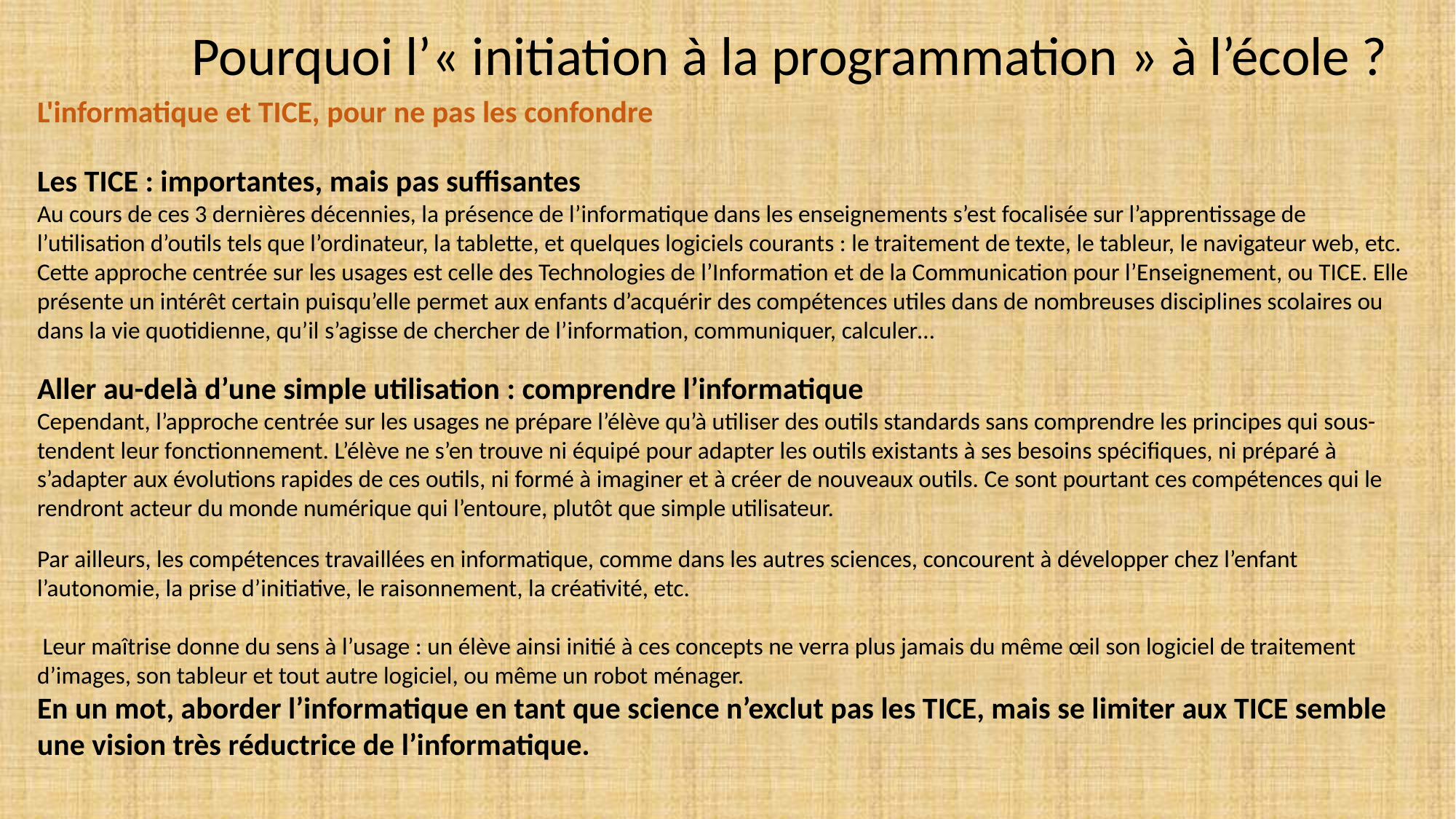

# Pourquoi l’« initiation à la programmation » à l’école ?
L'informatique et TICE, pour ne pas les confondre
Les TICE : importantes, mais pas suffisantes
Au cours de ces 3 dernières décennies, la présence de l’informatique dans les enseignements s’est focalisée sur l’apprentissage de l’utilisation d’outils tels que l’ordinateur, la tablette, et quelques logiciels courants : le traitement de texte, le tableur, le navigateur web, etc.
Cette approche centrée sur les usages est celle des Technologies de l’Information et de la Communication pour l’Enseignement, ou TICE. Elle présente un intérêt certain puisqu’elle permet aux enfants d’acquérir des compétences utiles dans de nombreuses disciplines scolaires ou dans la vie quotidienne, qu’il s’agisse de chercher de l’information, communiquer, calculer…
Aller au-delà d’une simple utilisation : comprendre l’informatique
Cependant, l’approche centrée sur les usages ne prépare l’élève qu’à utiliser des outils standards sans comprendre les principes qui sous-tendent leur fonctionnement. L’élève ne s’en trouve ni équipé pour adapter les outils existants à ses besoins spécifiques, ni préparé à s’adapter aux évolutions rapides de ces outils, ni formé à imaginer et à créer de nouveaux outils. Ce sont pourtant ces compétences qui le rendront acteur du monde numérique qui l’entoure, plutôt que simple utilisateur.
Par ailleurs, les compétences travaillées en informatique, comme dans les autres sciences, concourent à développer chez l’enfant l’autonomie, la prise d’initiative, le raisonnement, la créativité, etc.
 Leur maîtrise donne du sens à l’usage : un élève ainsi initié à ces concepts ne verra plus jamais du même œil son logiciel de traitement d’images, son tableur et tout autre logiciel, ou même un robot ménager.
En un mot, aborder l’informatique en tant que science n’exclut pas les TICE, mais se limiter aux TICE semble une vision très réductrice de l’informatique.